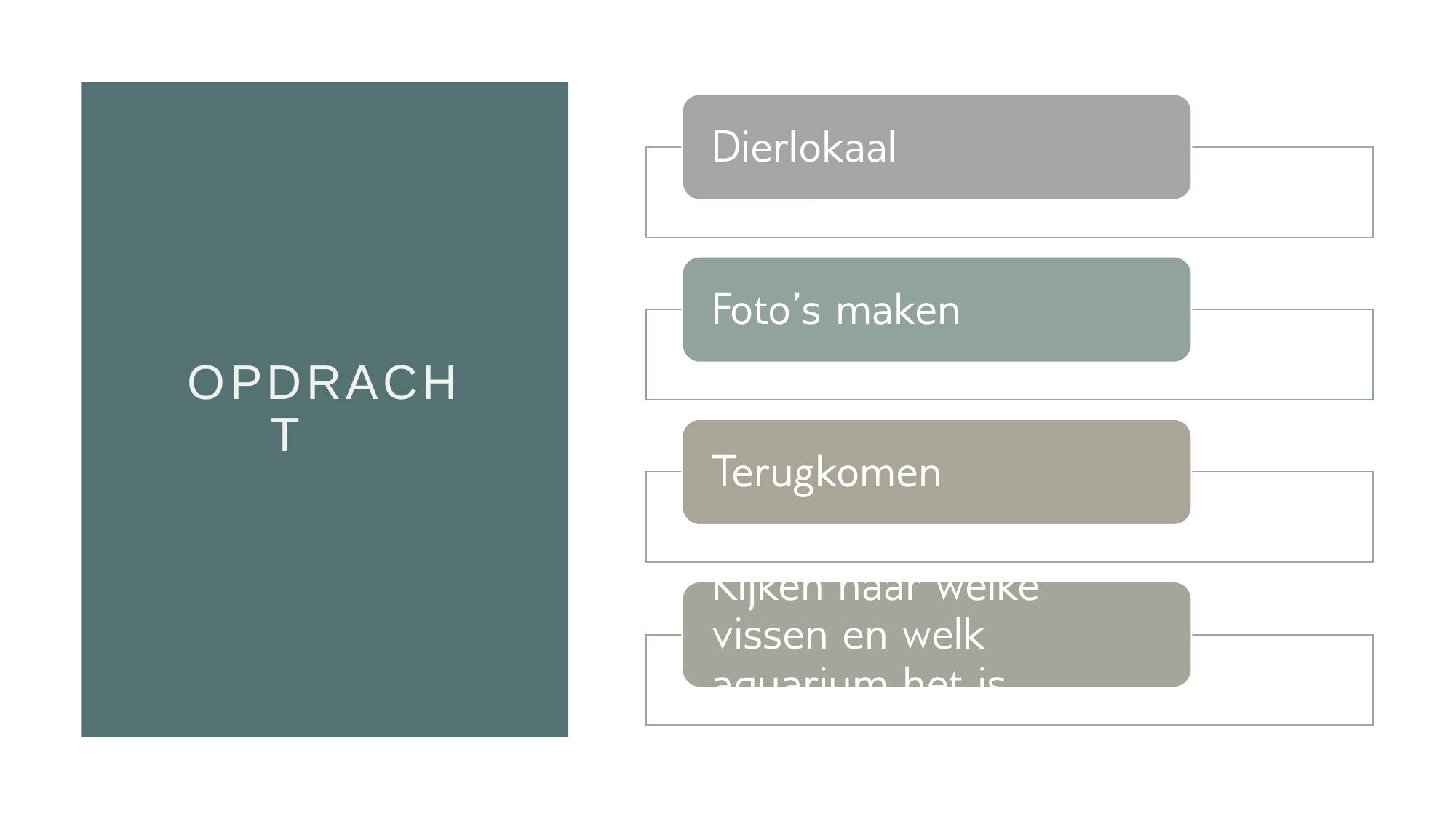

Dierlokaal
Foto’s maken
Terugkomen
Kijken naar welke vissen en welk aquarium het is
# Opdracht